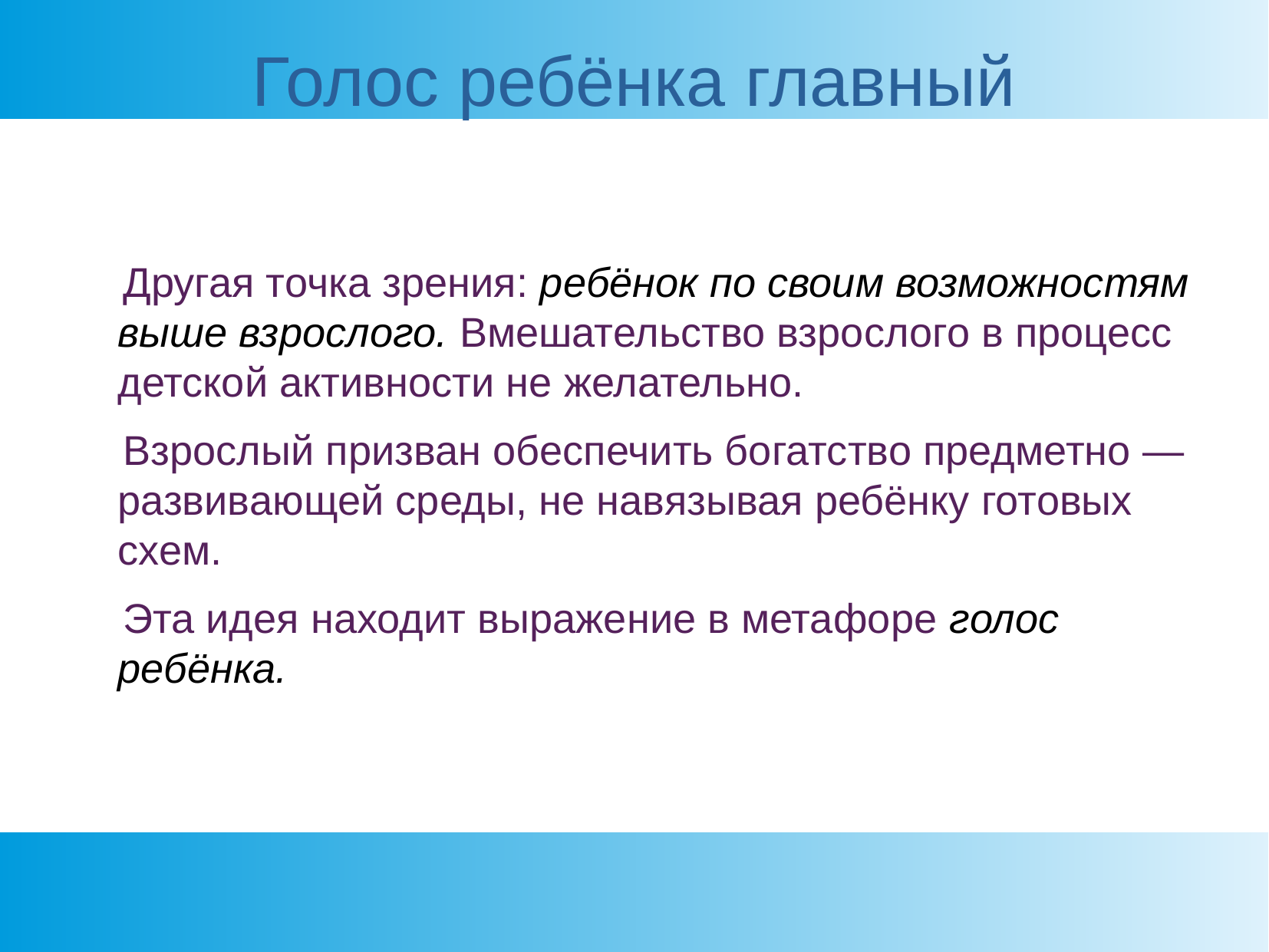

Голос ребёнка главный

    Другая точка зрения: ребёнок по своим возможностям выше взрослого. Вмешательство взрослого в процесс детской активности не желательно.
    Взрослый призван обеспечить богатство предметно — развивающей среды, не навязывая ребёнку готовых схем.
    Эта идея находит выражение в метафоре голос ребёнка.